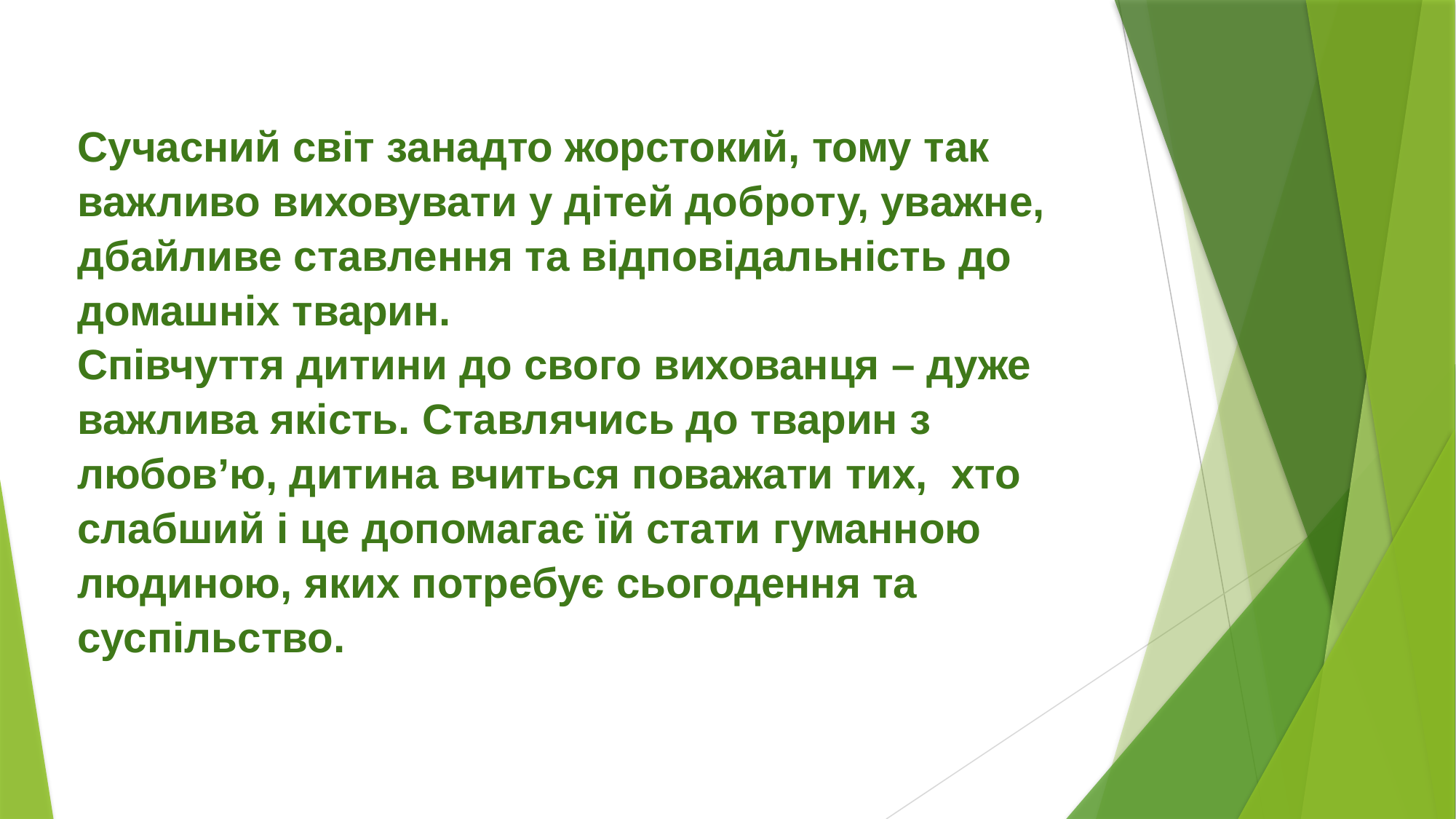

Сучасний світ занадто жорстокий, тому так важливо виховувати у дітей доброту, уважне, дбайливе ставлення та відповідальність до домашніх тварин.
Співчуття дитини до свого вихованця – дуже важлива якість. Ставлячись до тварин з любов’ю, дитина вчиться поважати тих,  хто слабший і це допомагає їй стати гуманною людиною, яких потребує сьогодення та суспільство.